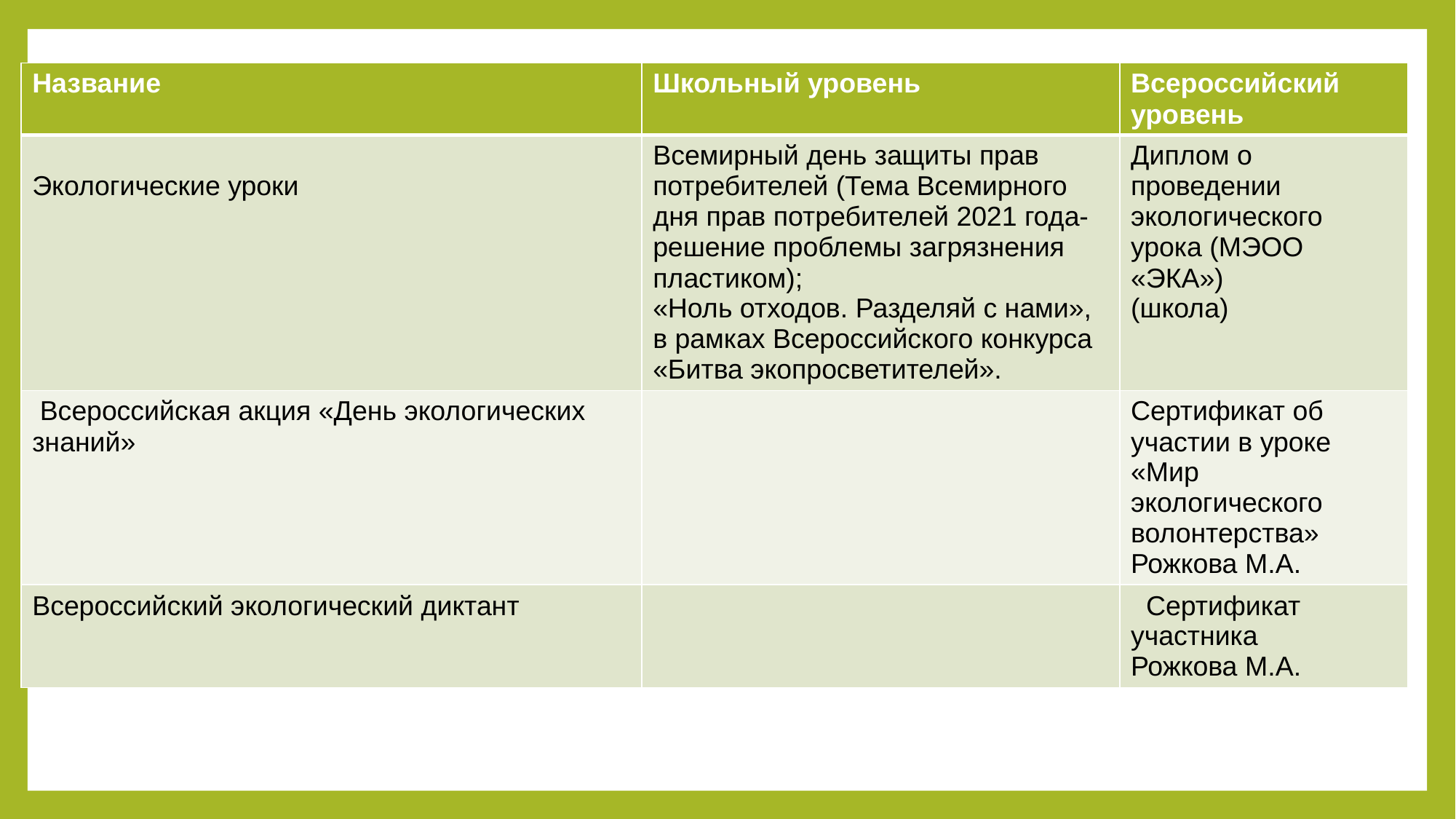

| Название | Школьный уровень | Всероссийский уровень |
| --- | --- | --- |
| Экологические уроки | Всемирный день защиты прав потребителей (Тема Всемирного дня прав потребителей 2021 года-решение проблемы загрязнения пластиком); «Ноль отходов. Разделяй с нами», в рамках Всероссийского конкурса «Битва экопросветителей». | Диплом о проведении экологического урока (МЭОО «ЭКА») (школа) |
| Всероссийская акция «День экологических знаний» |  | Сертификат об участии в уроке «Мир экологического волонтерства» Рожкова М.А. |
| Всероссийский экологический диктант |  | Сертификат участника Рожкова М.А. |